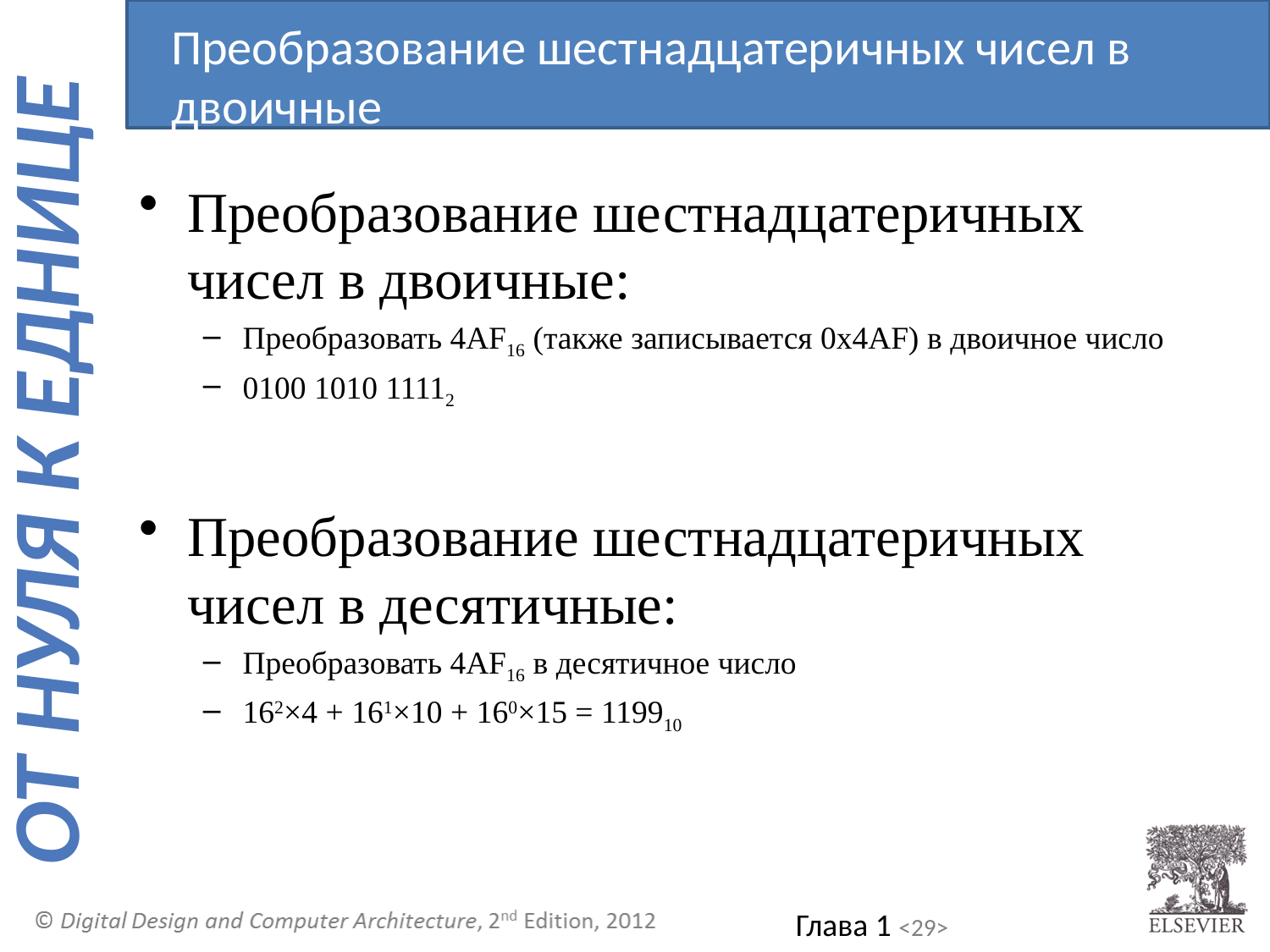

Преобразование шестнадцатеричных чисел в двоичные

Преобразование шестнадцатеричных чисел в двоичные:
Преобразовать 4AF16 (также записывается 0x4AF) в двоичное число
0100 1010 11112

Преобразование шестнадцатеричных чисел в десятичные:
Преобразовать 4AF16 в десятичное число
162×4 + 161×10 + 160×15 = 119910